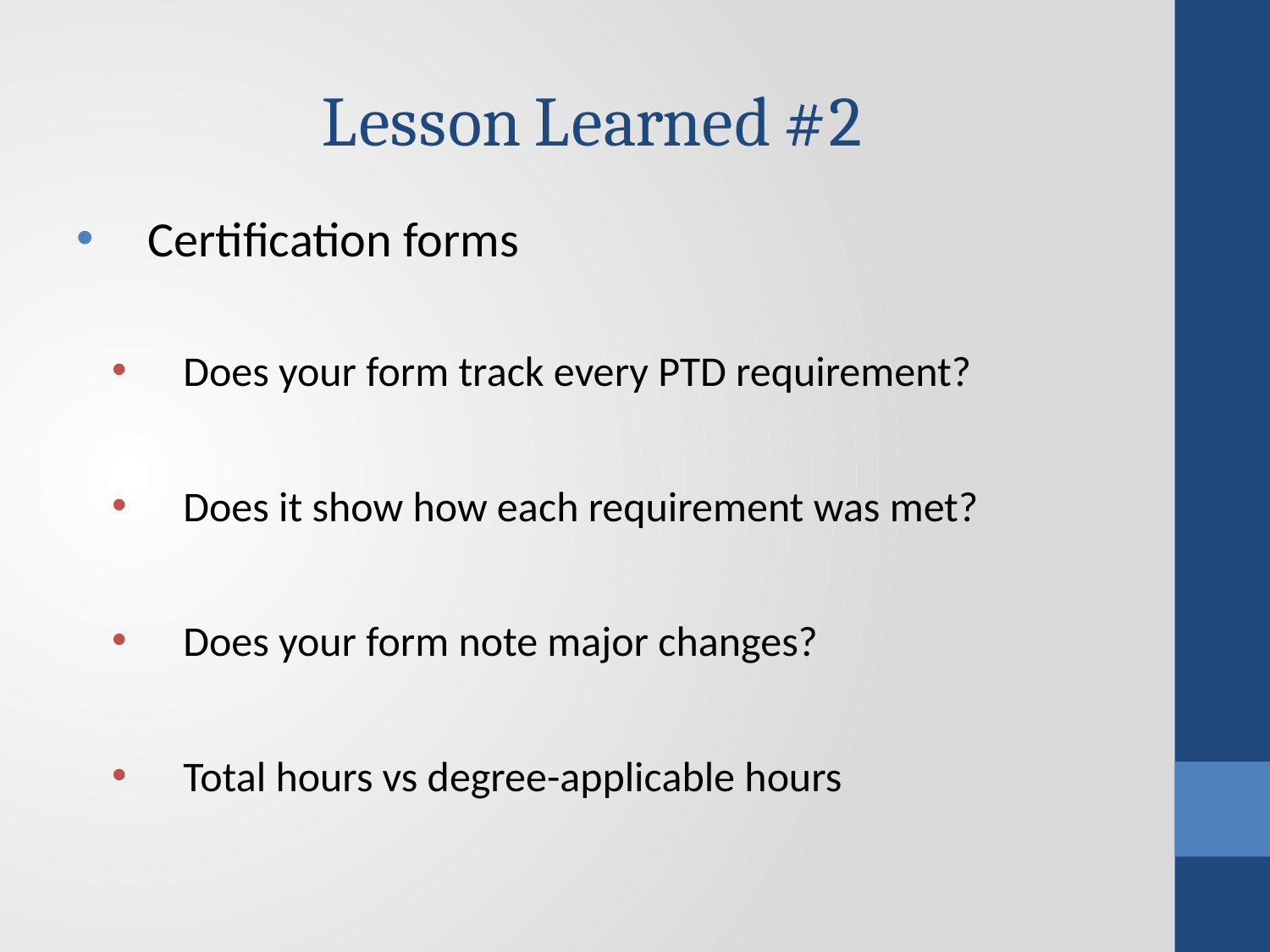

# Lesson Learned #2
Certification forms

Does your form track every PTD requirement?

Does it show how each requirement was met?

Does your form note major changes?

Total hours vs degree-applicable hours